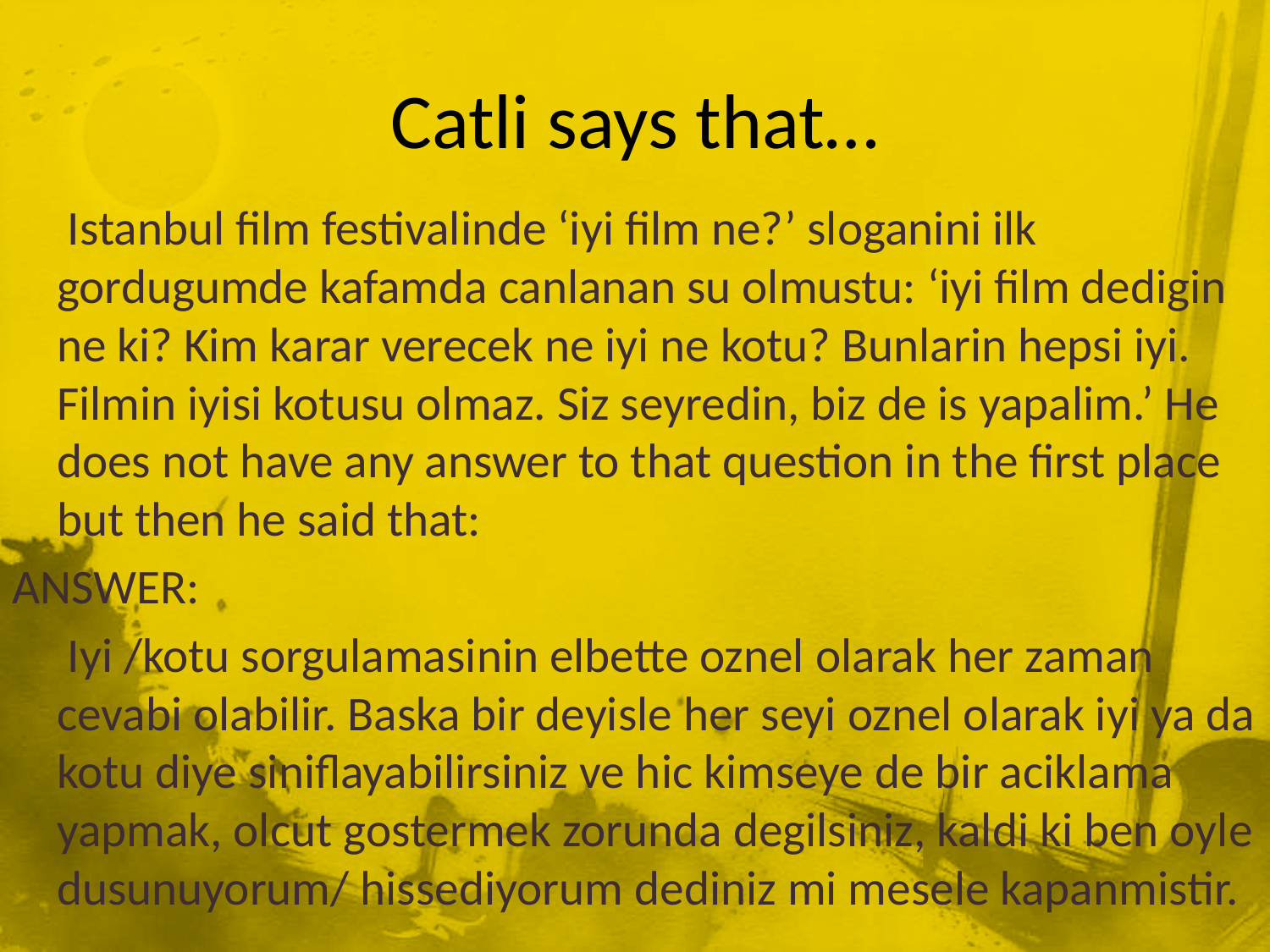

# Catli says that…
     Istanbul film festivalinde ‘iyi film ne?’ sloganini ilk gordugumde kafamda canlanan su olmustu: ‘iyi film dedigin ne ki? Kim karar verecek ne iyi ne kotu? Bunlarin hepsi iyi. Filmin iyisi kotusu olmaz. Siz seyredin, biz de is yapalim.’ He does not have any answer to that question in the first place but then he said that:
ANSWER:
     Iyi /kotu sorgulamasinin elbette oznel olarak her zaman cevabi olabilir. Baska bir deyisle her seyi oznel olarak iyi ya da kotu diye siniflayabilirsiniz ve hic kimseye de bir aciklama yapmak, olcut gostermek zorunda degilsiniz, kaldi ki ben oyle dusunuyorum/ hissediyorum dediniz mi mesele kapanmistir.